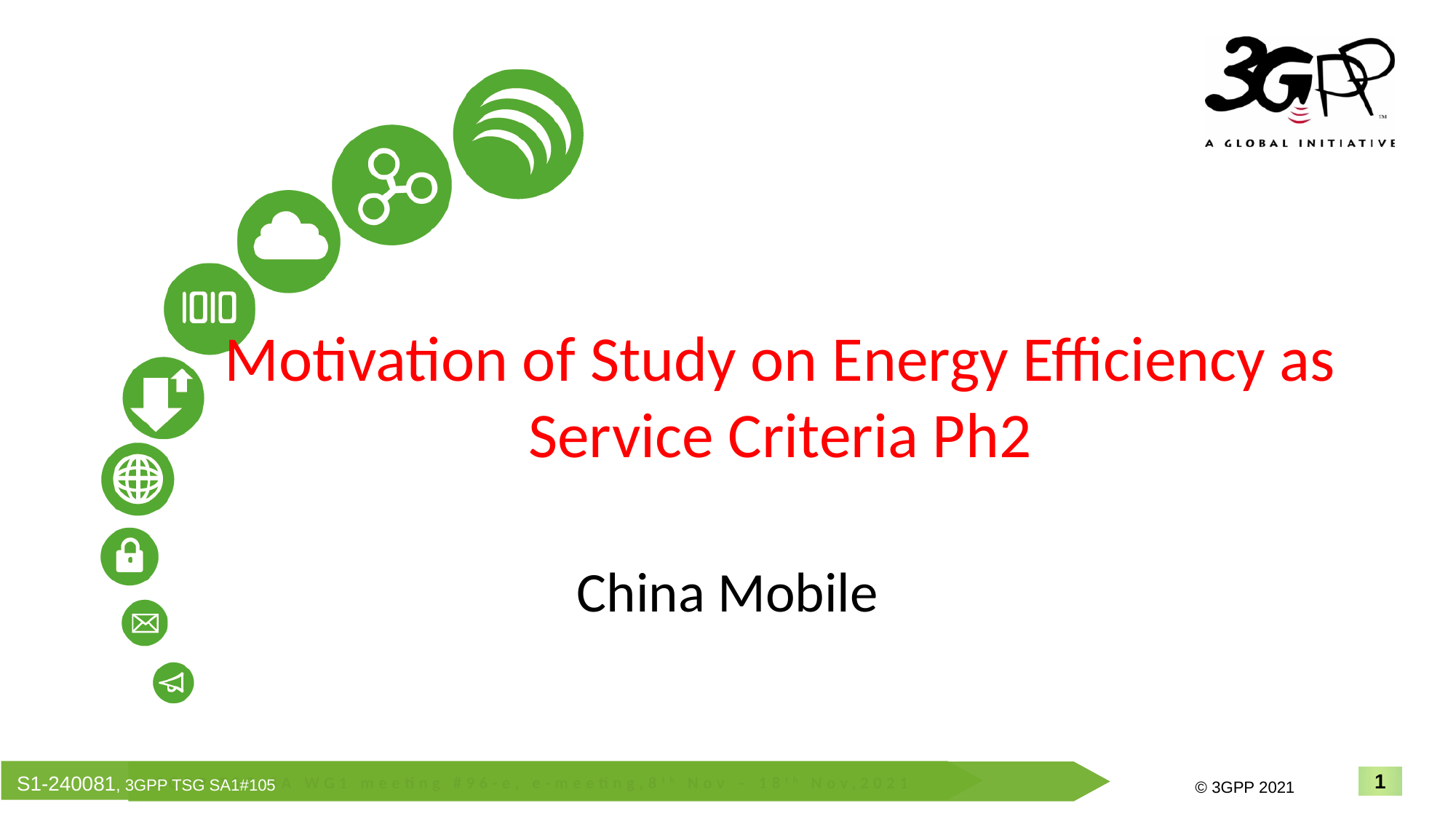

Motivation of Study on Energy Efficiency as Service Criteria Ph2

China Mobile
S1-240081, 3GPP TSG SA1#105